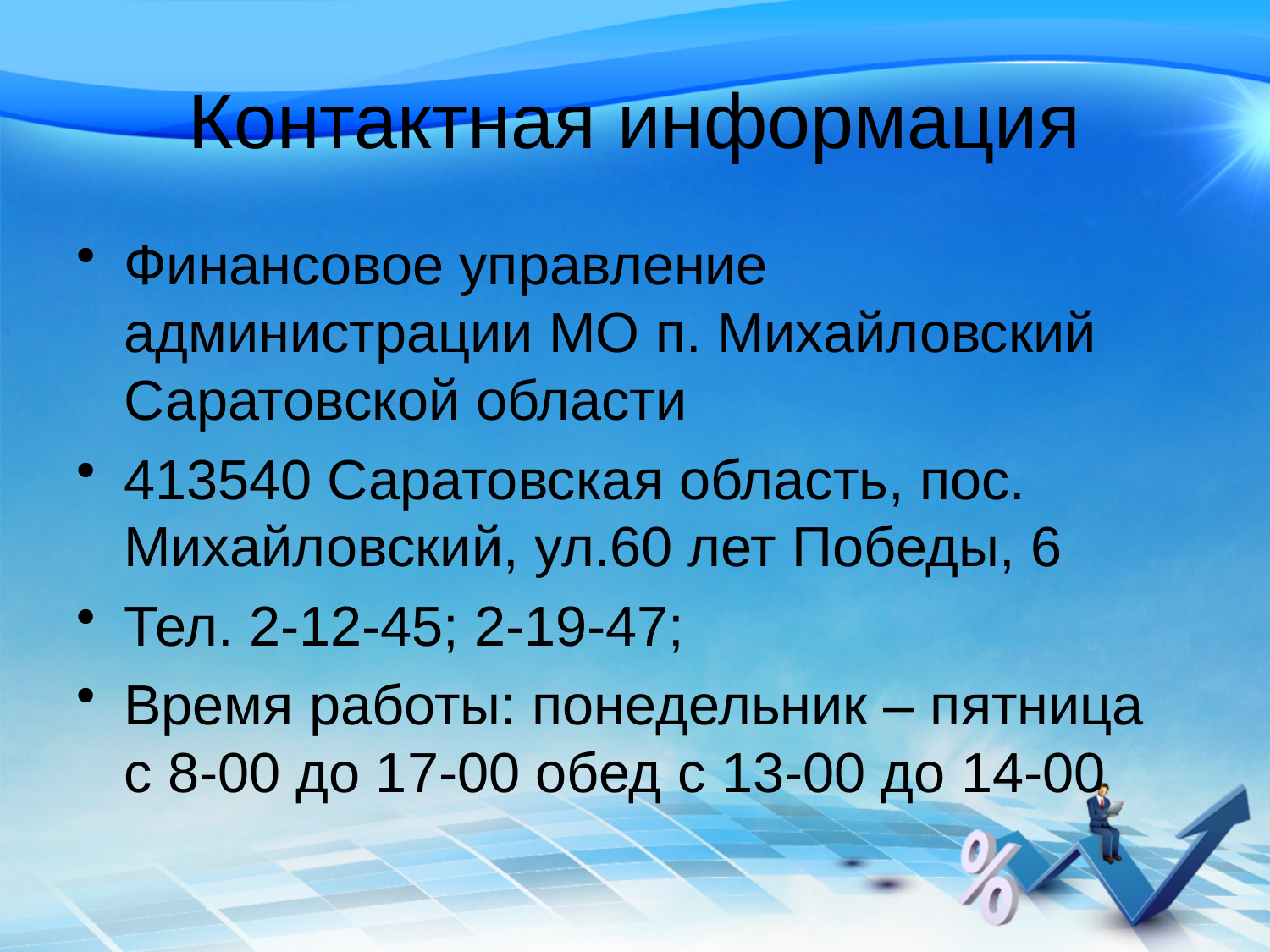

# Контактная информация
Финансовое управление администрации МО п. Михайловский Саратовской области
413540 Саратовская область, пос. Михайловский, ул.60 лет Победы, 6
Тел. 2-12-45; 2-19-47;
Время работы: понедельник – пятница  с 8-00 до 17-00 обед с 13-00 до 14-00